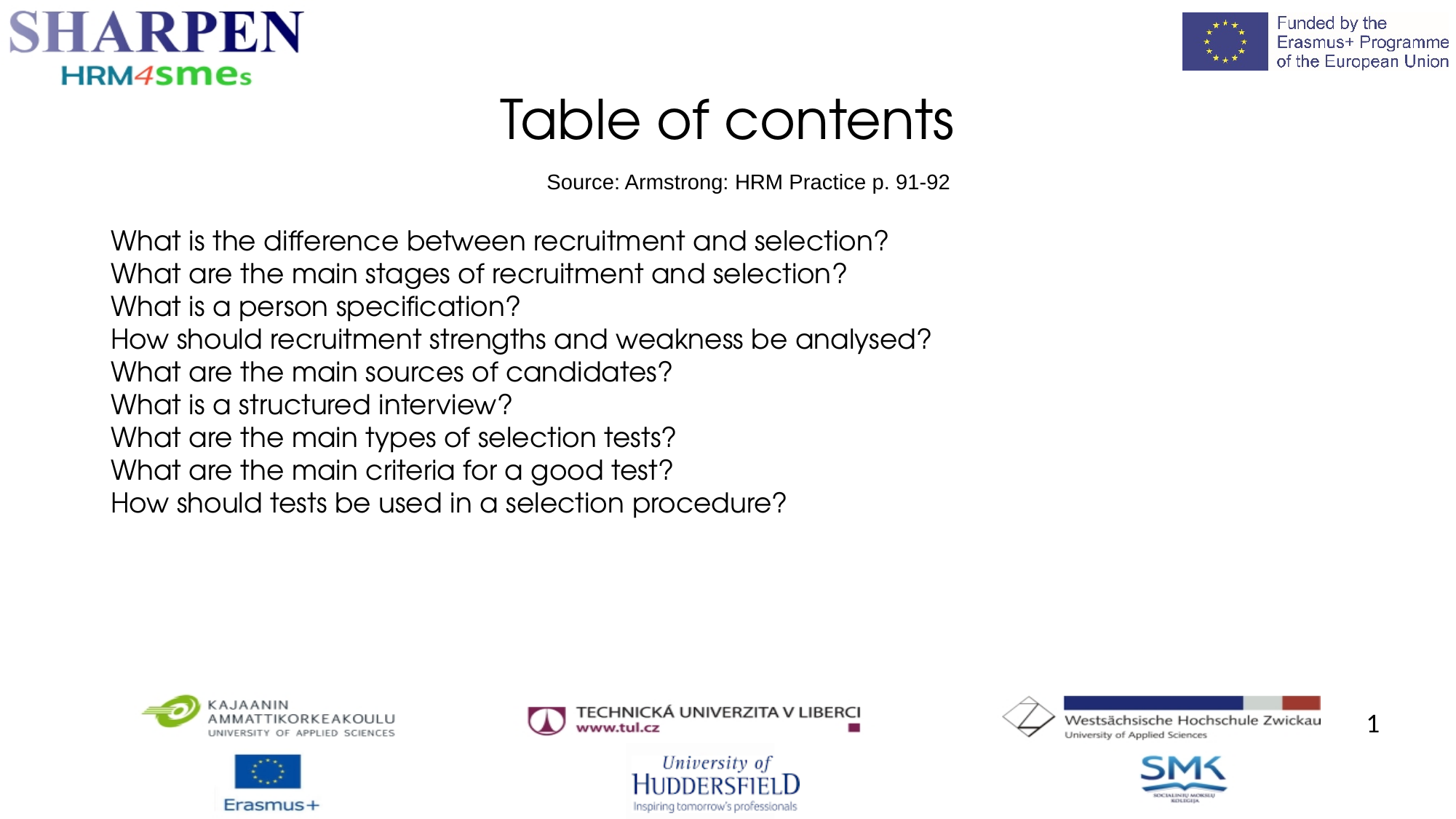

Table of contents
Source: Armstrong: HRM Practice p. 91-92
What is the difference between recruitment and selection?
What are the main stages of recruitment and selection?
What is a person specification?
How should recruitment strengths and weakness be analysed?
What are the main sources of candidates?
What is a structured interview?
What are the main types of selection tests?
What are the main criteria for a good test?
How should tests be used in a selection procedure?

1